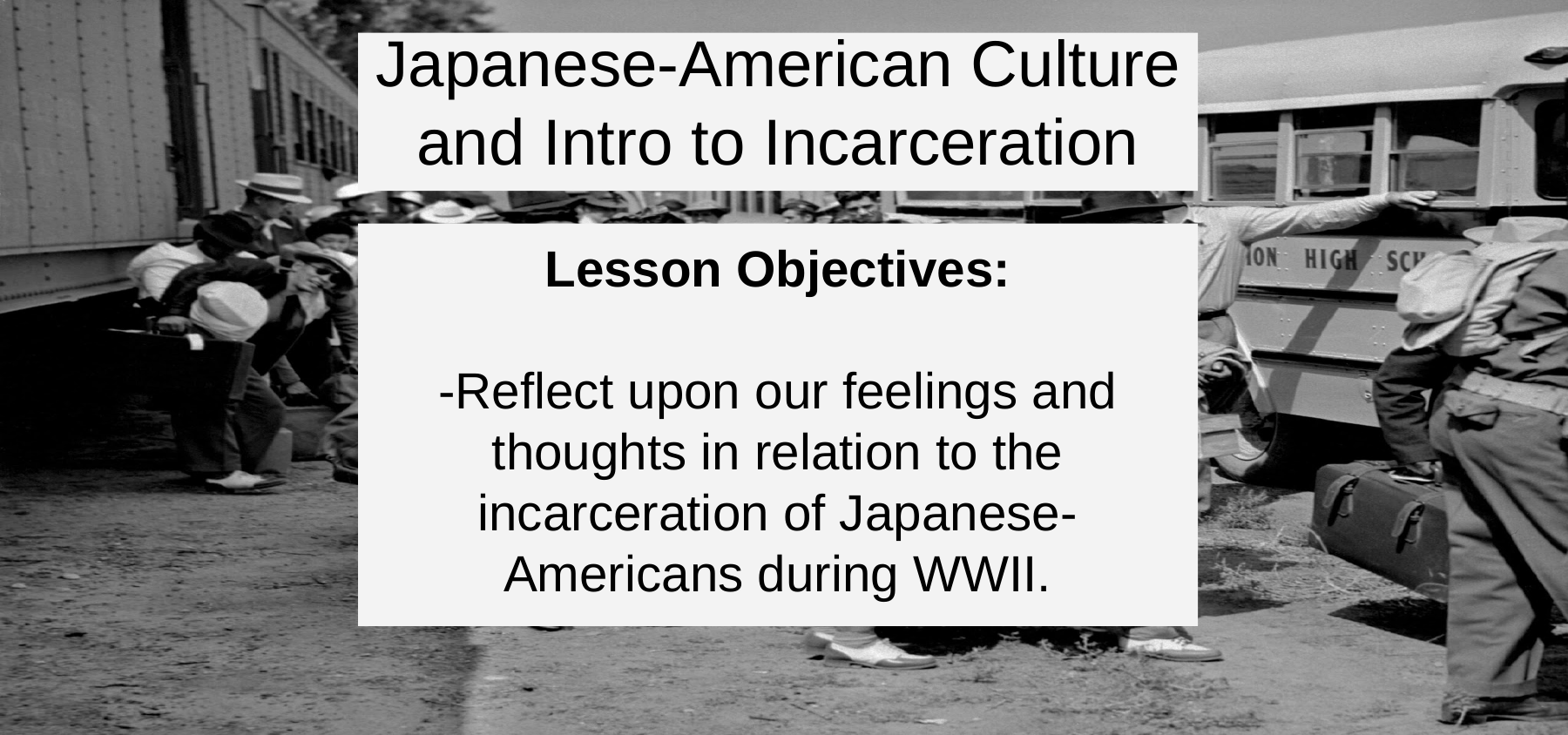

Japanese-American Culture and Intro to Incarceration
Lesson Objectives:

-Reflect upon our feelings and thoughts in relation to the incarceration of Japanese-Americans during WWII.